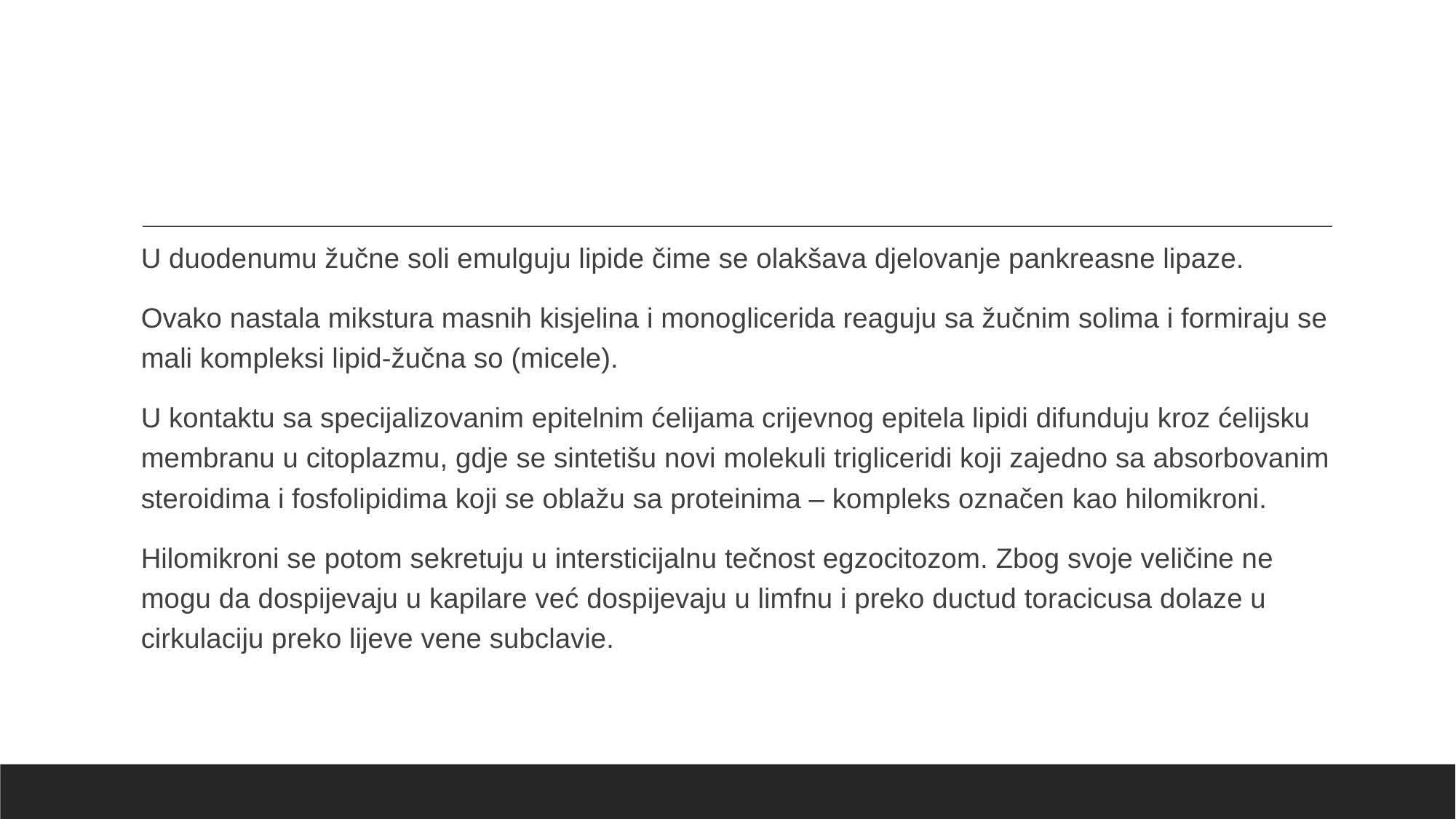

U duodenumu žučne soli emulguju lipide čime se olakšava djelovanje pankreasne lipaze.
Ovako nastala mikstura masnih kisjelina i monoglicerida reaguju sa žučnim solima i formiraju se mali kompleksi lipid-žučna so (micele).
U kontaktu sa specijalizovanim epitelnim ćelijama crijevnog epitela lipidi difunduju kroz ćelijsku membranu u citoplazmu, gdje se sintetišu novi molekuli trigliceridi koji zajedno sa absorbovanim steroidima i fosfolipidima koji se oblažu sa proteinima – kompleks označen kao hilomikroni.
Hilomikroni se potom sekretuju u intersticijalnu tečnost egzocitozom. Zbog svoje veličine ne mogu da dospijevaju u kapilare već dospijevaju u limfnu i preko ductud toracicusa dolaze u cirkulaciju preko lijeve vene subclavie.